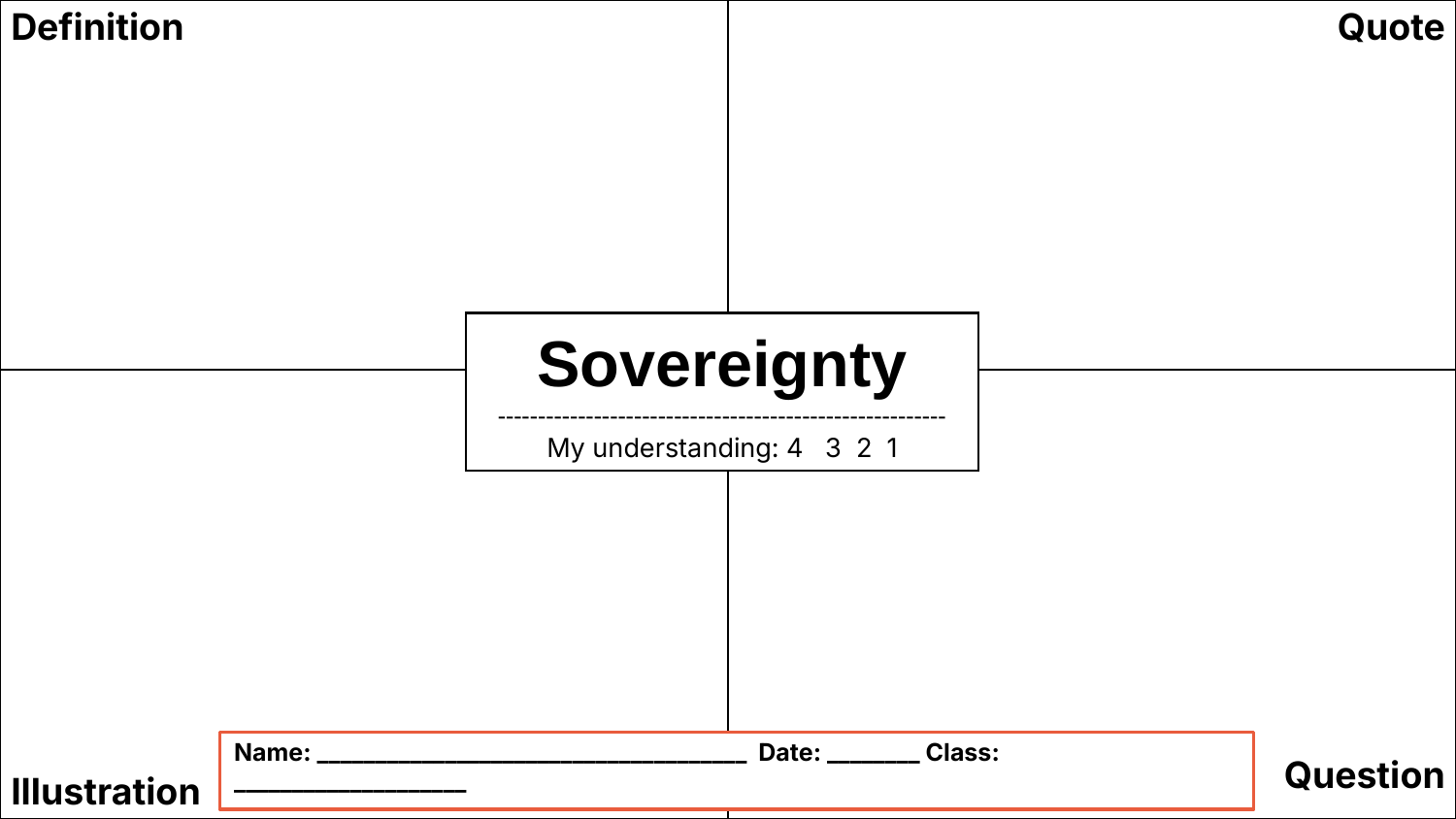

| Definition | Quote |
| --- | --- |
| Illustration | Imp Question |
Sovereignty
--------------------------------------------------------
My understanding: 4   3  2  1
Name: _____________________________________  Date: ________ Class: ____________________